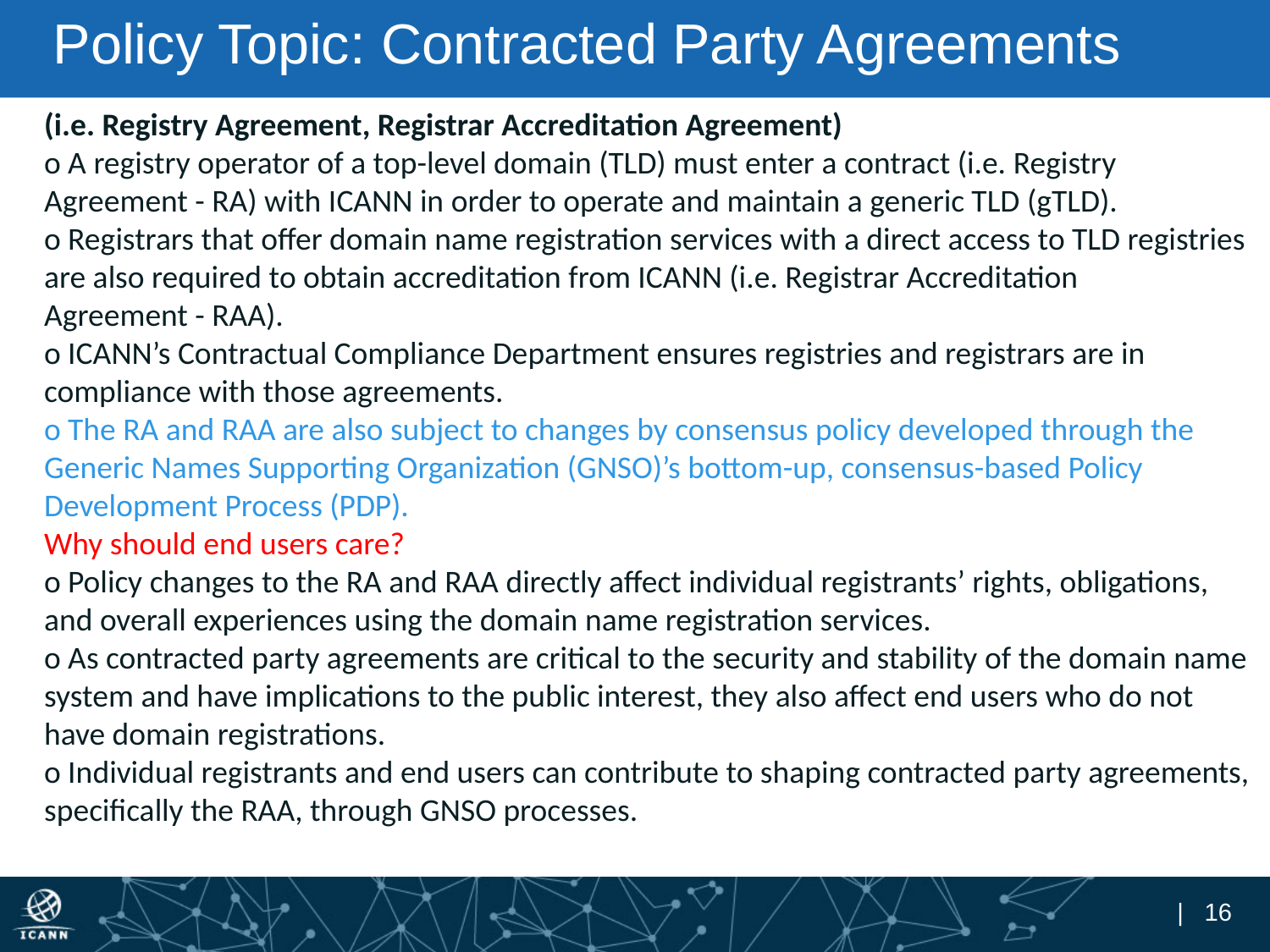

# Policy Topic: Contracted Party Agreements
(i.e. Registry Agreement, Registrar Accreditation Agreement)
o A registry operator of a top-level domain (TLD) must enter a contract (i.e. Registry
Agreement - RA) with ICANN in order to operate and maintain a generic TLD (gTLD).
o Registrars that offer domain name registration services with a direct access to TLD registries
are also required to obtain accreditation from ICANN (i.e. Registrar Accreditation
Agreement - RAA).
o ICANN’s Contractual Compliance Department ensures registries and registrars are in
compliance with those agreements.
o The RA and RAA are also subject to changes by consensus policy developed through the
Generic Names Supporting Organization (GNSO)’s bottom-up, consensus-based Policy
Development Process (PDP).
Why should end users care?
o Policy changes to the RA and RAA directly affect individual registrants’ rights, obligations,
and overall experiences using the domain name registration services.
o As contracted party agreements are critical to the security and stability of the domain name
system and have implications to the public interest, they also affect end users who do not
have domain registrations.
o Individual registrants and end users can contribute to shaping contracted party agreements,
specifically the RAA, through GNSO processes.